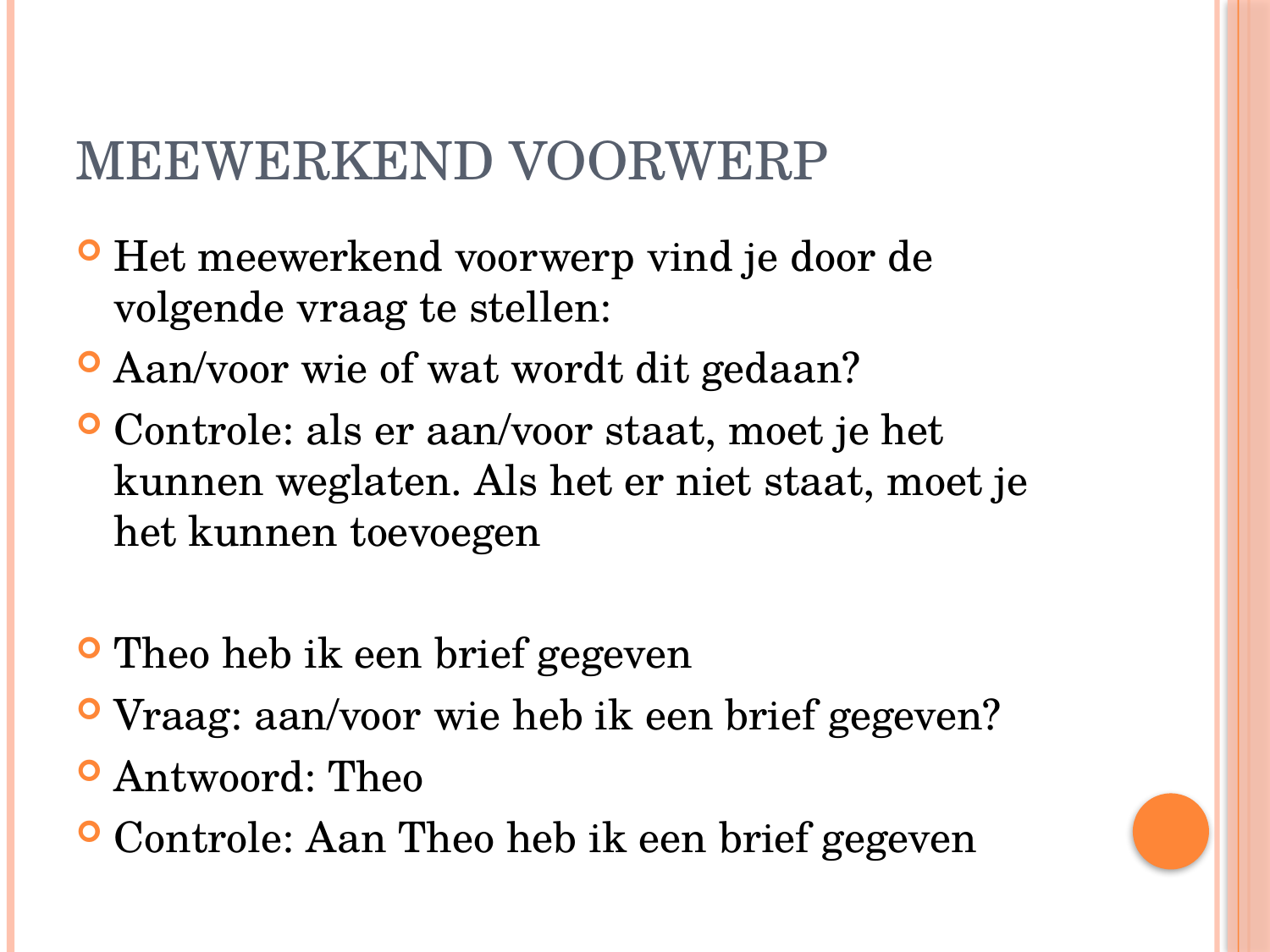

# Meewerkend voorwerp
Het meewerkend voorwerp vind je door de volgende vraag te stellen:
Aan/voor wie of wat wordt dit gedaan?
Controle: als er aan/voor staat, moet je het kunnen weglaten. Als het er niet staat, moet je het kunnen toevoegen

Theo heb ik een brief gegeven
Vraag: aan/voor wie heb ik een brief gegeven?
Antwoord: Theo
Controle: Aan Theo heb ik een brief gegeven